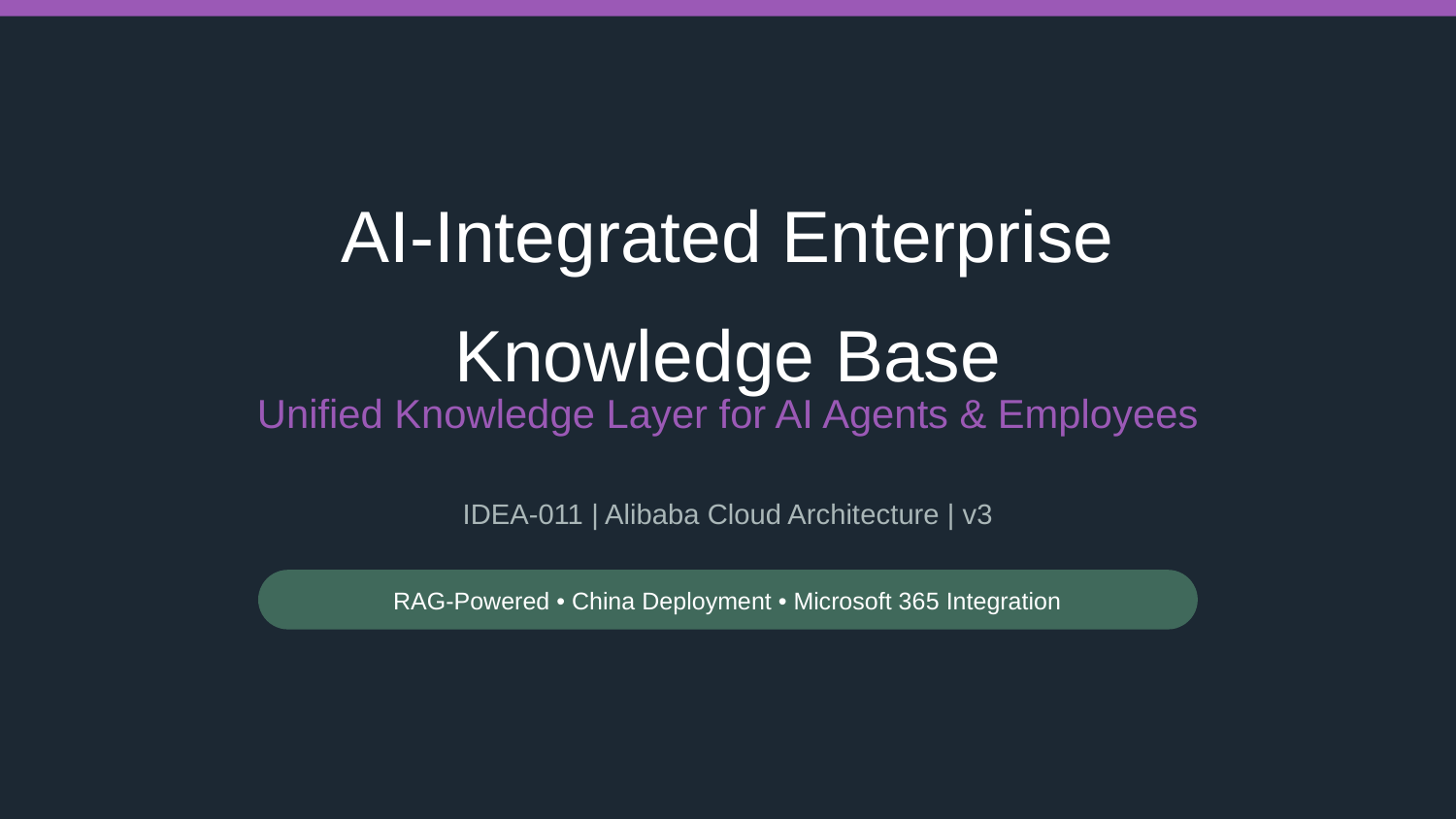

AI-Integrated Enterprise
Knowledge Base
Unified Knowledge Layer for AI Agents & Employees
IDEA-011 | Alibaba Cloud Architecture | v3

RAG-Powered • China Deployment • Microsoft 365 Integration